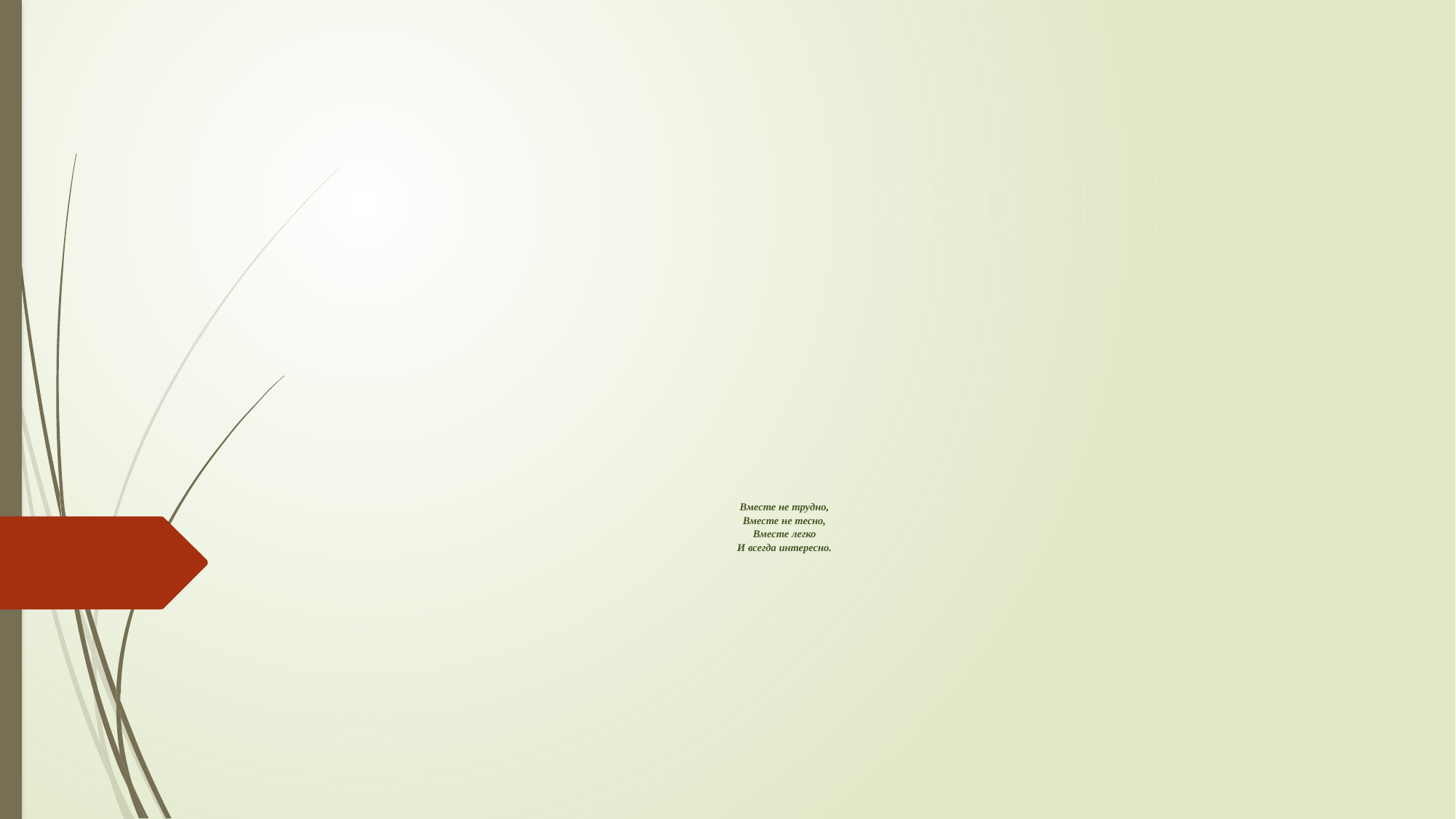

# Вместе не трудно, Вместе не тесно, Вместе легко И всегда интересно.